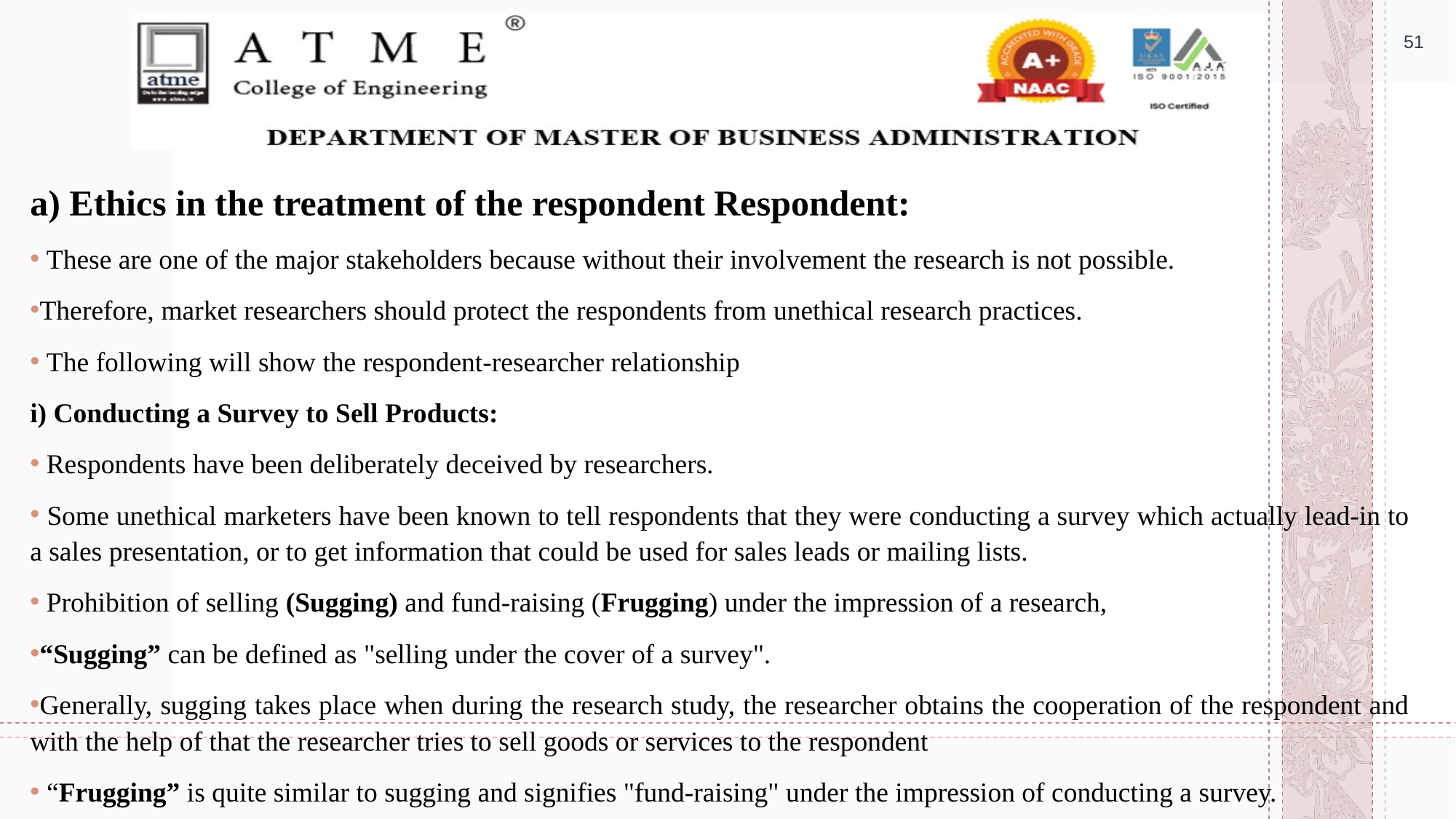

51
#
a) Ethics in the treatment of the respondent Respondent:
 These are one of the major stakeholders because without their involvement the research is not possible.
Therefore, market researchers should protect the respondents from unethical research practices.
 The following will show the respondent-researcher relationship
i) Conducting a Survey to Sell Products:
 Respondents have been deliberately deceived by researchers.
 Some unethical marketers have been known to tell respondents that they were conducting a survey which actually lead-in to a sales presentation, or to get information that could be used for sales leads or mailing lists.
 Prohibition of selling (Sugging) and fund-raising (Frugging) under the impression of a research,
“Sugging” can be defined as "selling under the cover of a survey".
Generally, sugging takes place when during the research study, the researcher obtains the cooperation of the respondent and with the help of that the researcher tries to sell goods or services to the respondent
 “Frugging” is quite similar to sugging and signifies "fund-raising" under the impression of conducting a survey.